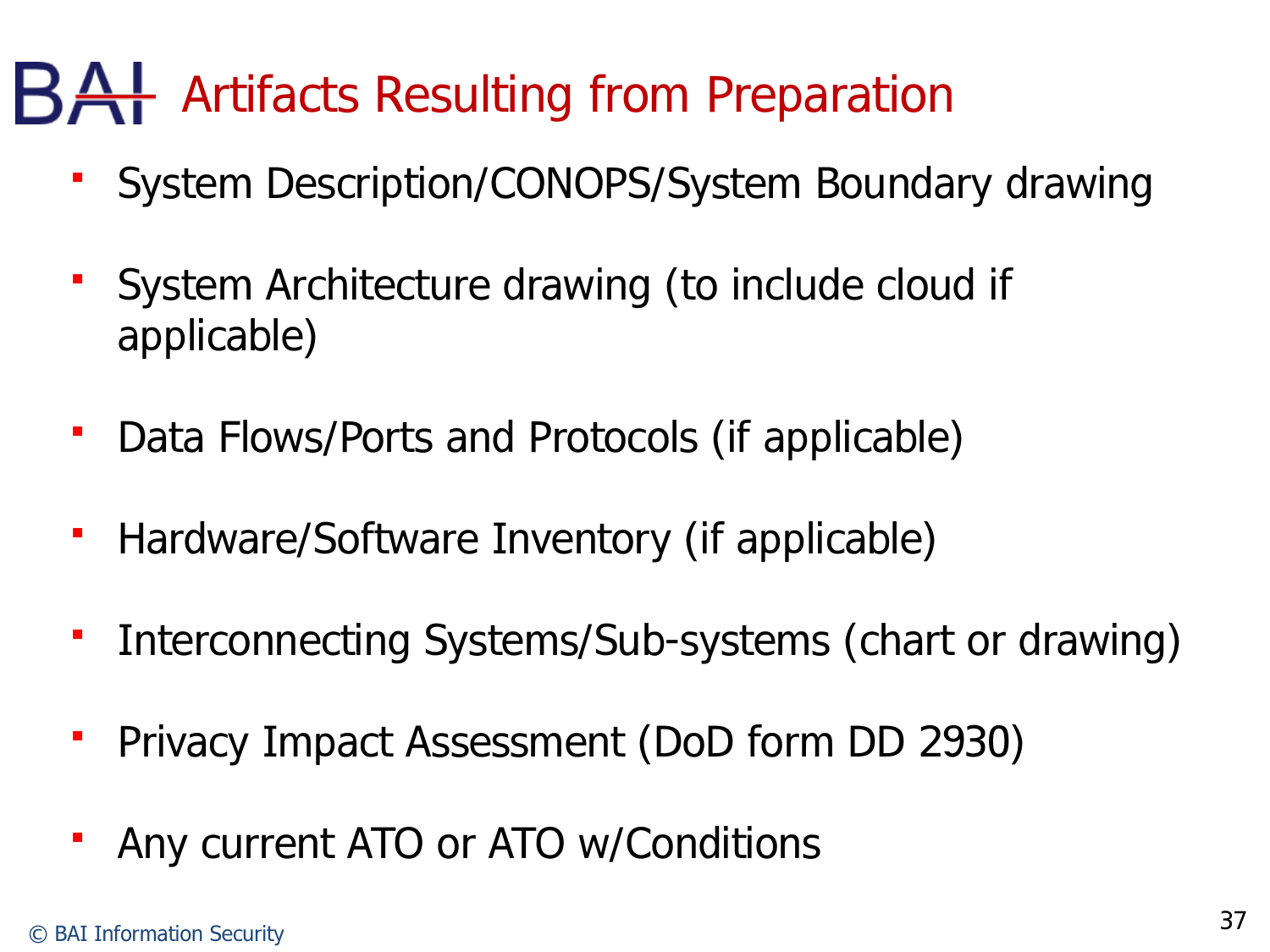

# Artifacts Resulting from Preparation
System Description/CONOPS/System Boundary drawing

System Architecture drawing (to include cloud if applicable)

Data Flows/Ports and Protocols (if applicable)

Hardware/Software Inventory (if applicable)

Interconnecting Systems/Sub-systems (chart or drawing)

Privacy Impact Assessment (DoD form DD 2930)

Any current ATO or ATO w/Conditions